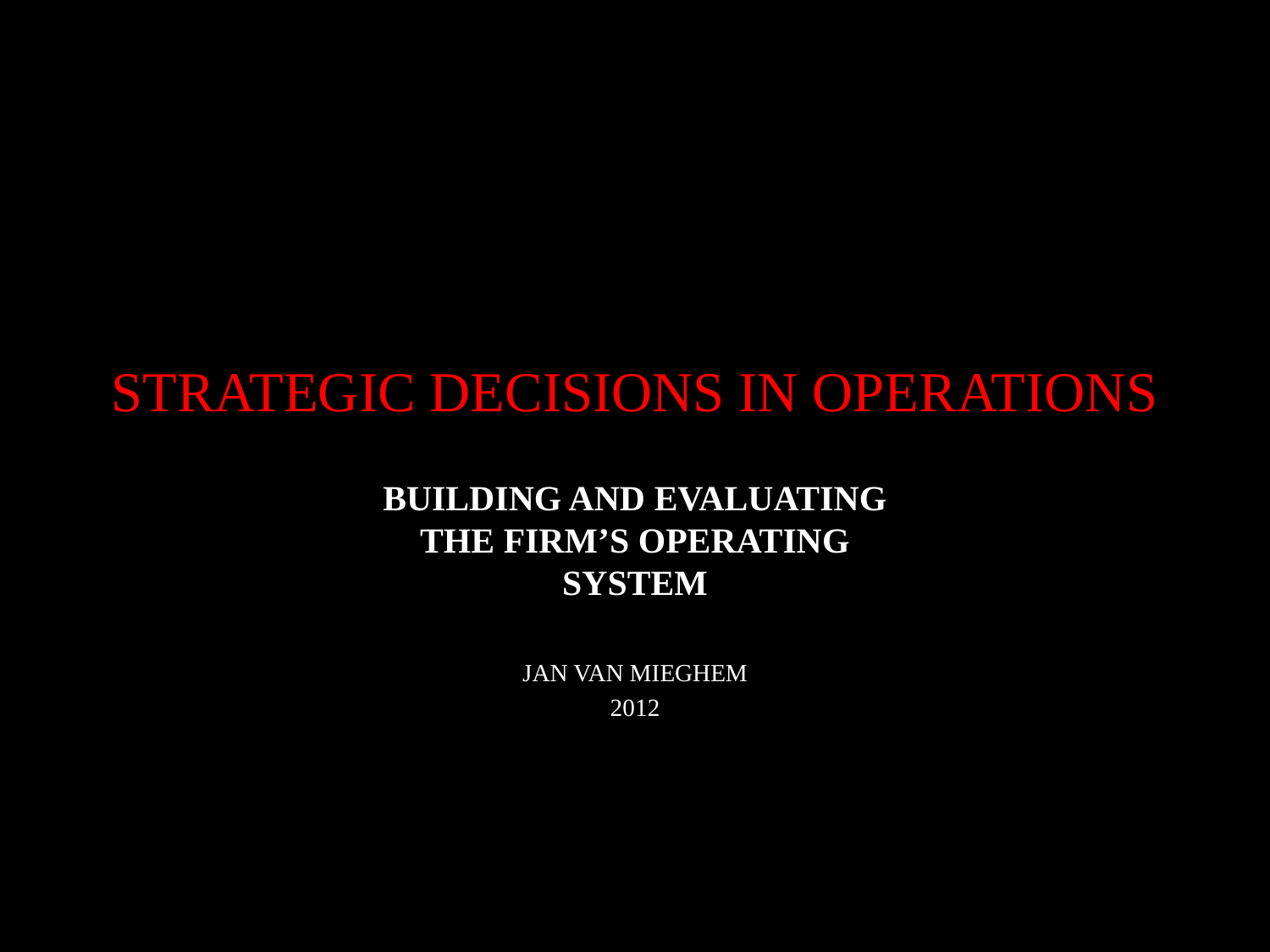

# Strategic Decisions In Operations
Building and Evaluating the Firm’s Operating System

Jan Van Mieghem
2012